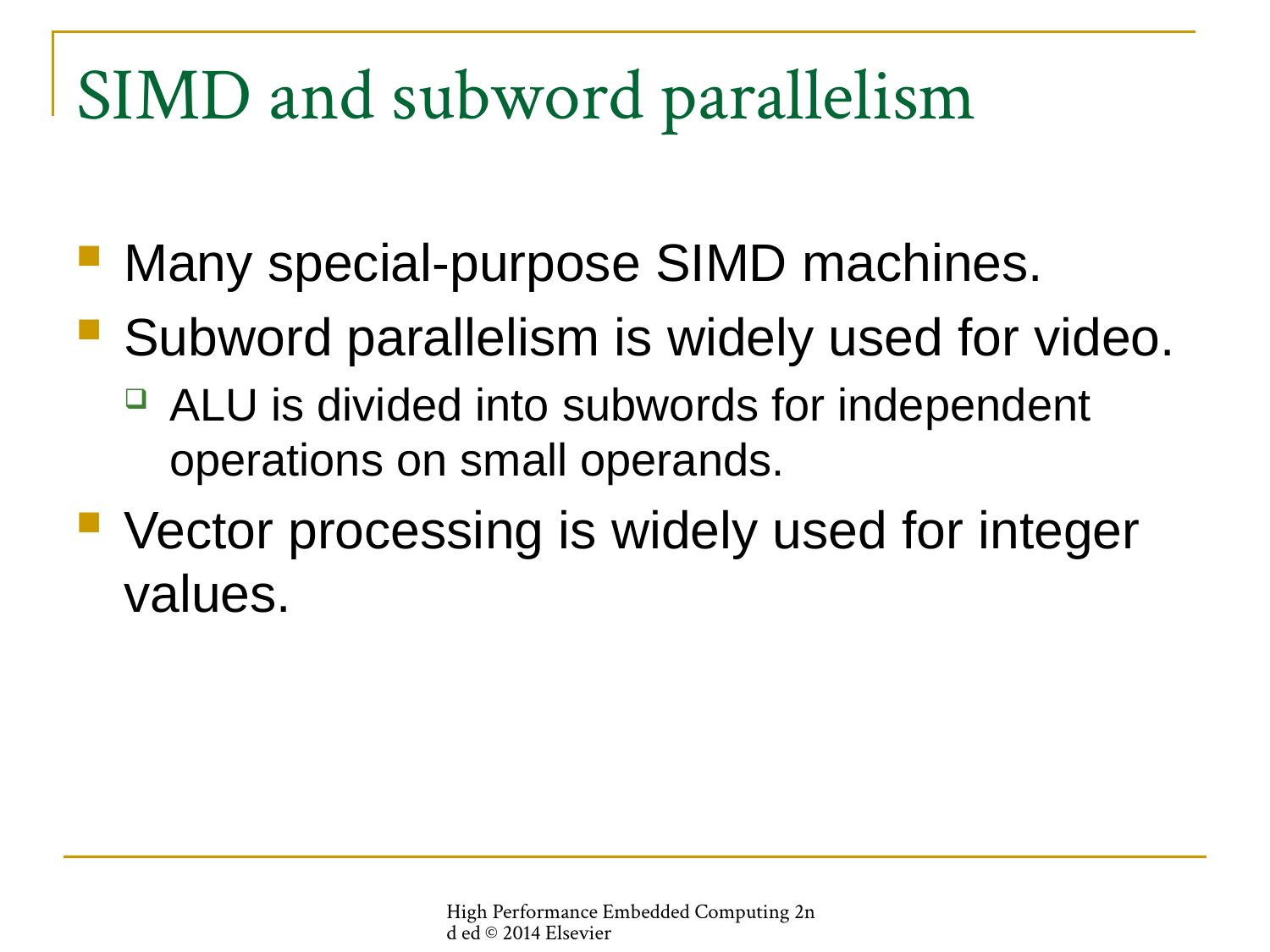

# SIMD and subword parallelism
Many special-purpose SIMD machines.
Subword parallelism is widely used for video.
ALU is divided into subwords for independent operations on small operands.
Vector processing is widely used for integer values.
High Performance Embedded Computing 2nd ed © 2014 Elsevier